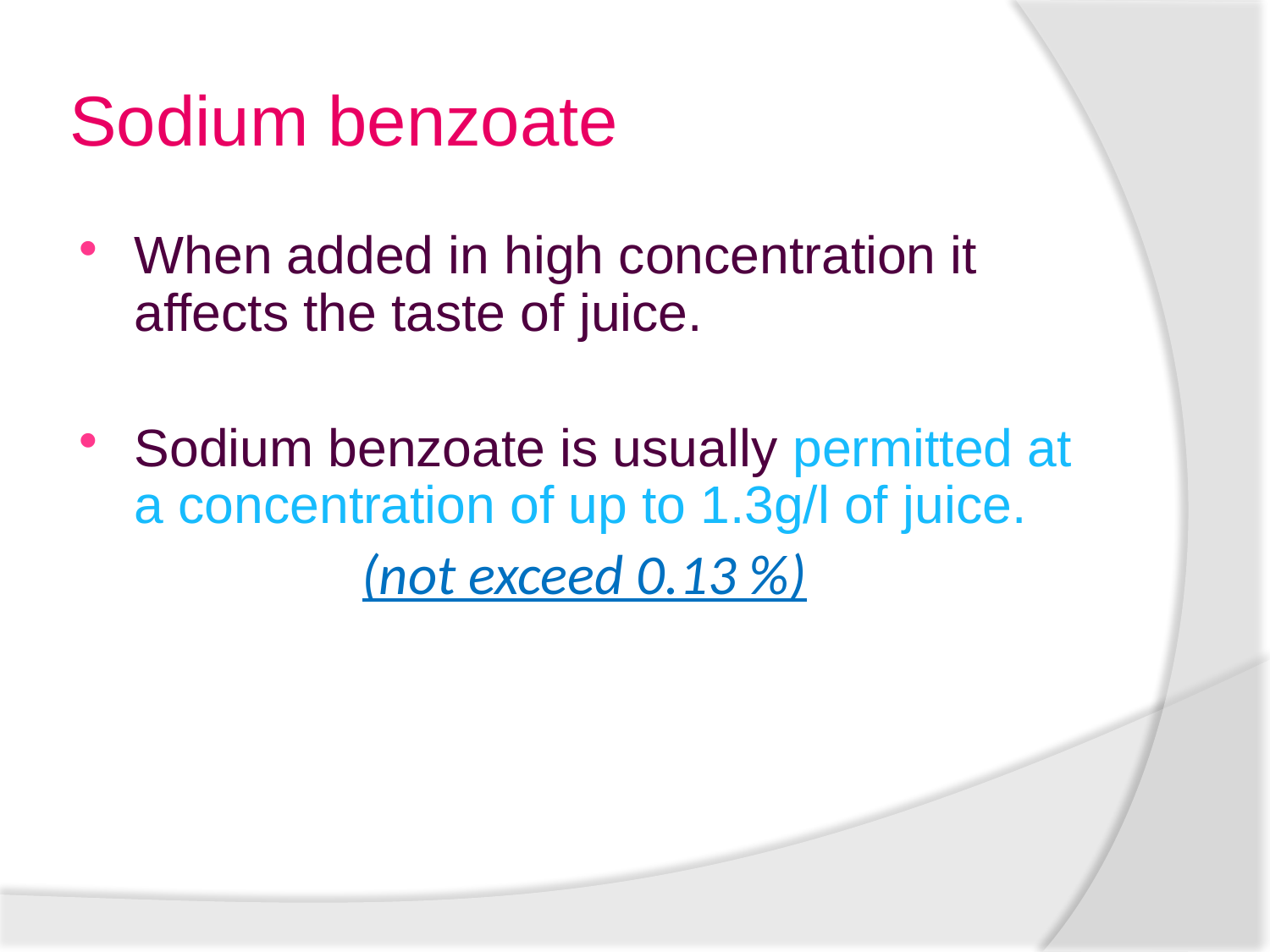

# Sodium benzoate
When added in high concentration it affects the taste of juice.

Sodium benzoate is usually permitted at a concentration of up to 1.3g/l of juice.
(not exceed 0.13 %)